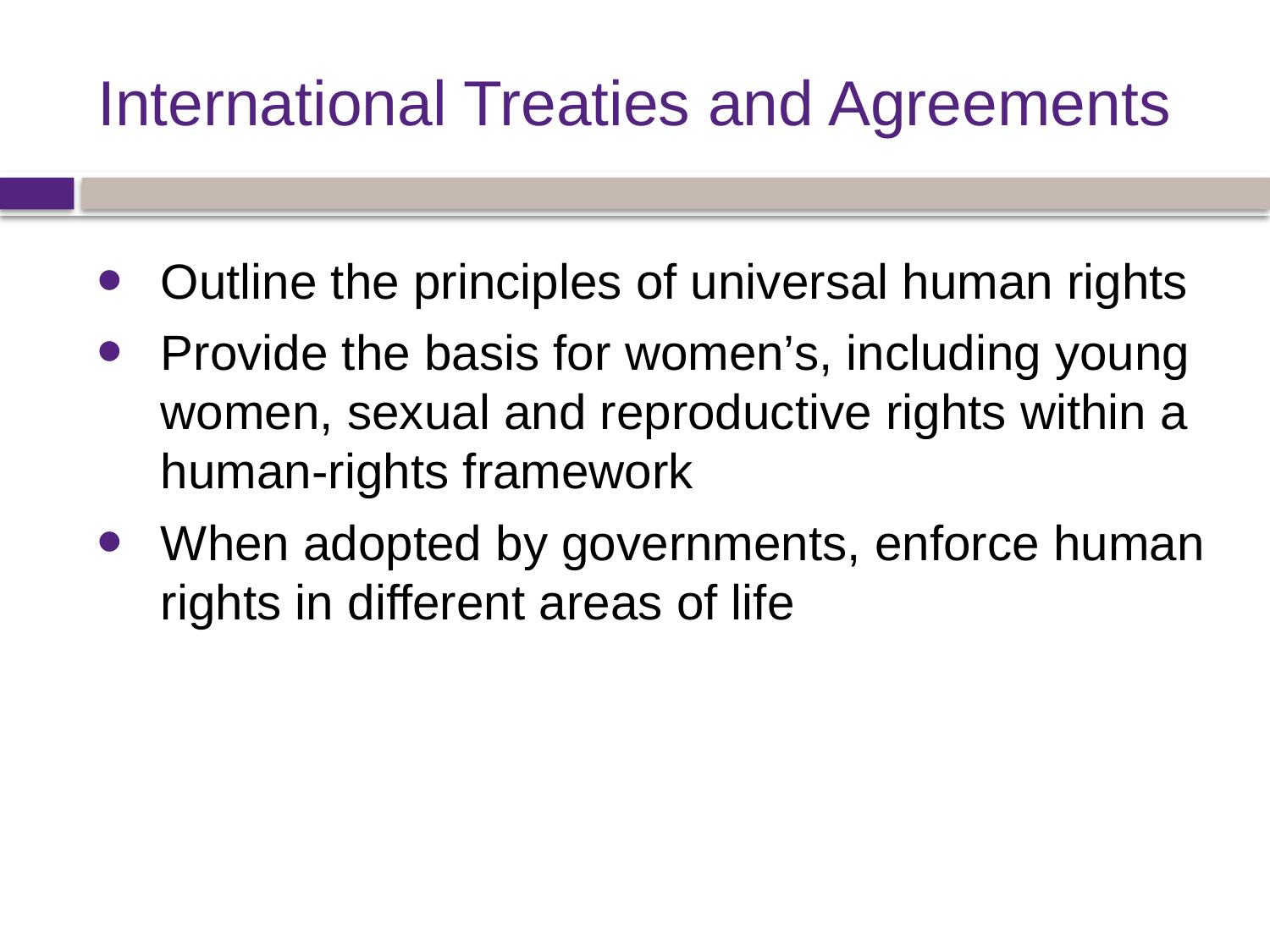

# International Treaties and Agreements
Outline the principles of universal human rights
Provide the basis for women’s, including young women, sexual and reproductive rights within a human-rights framework
When adopted by governments, enforce human rights in different areas of life